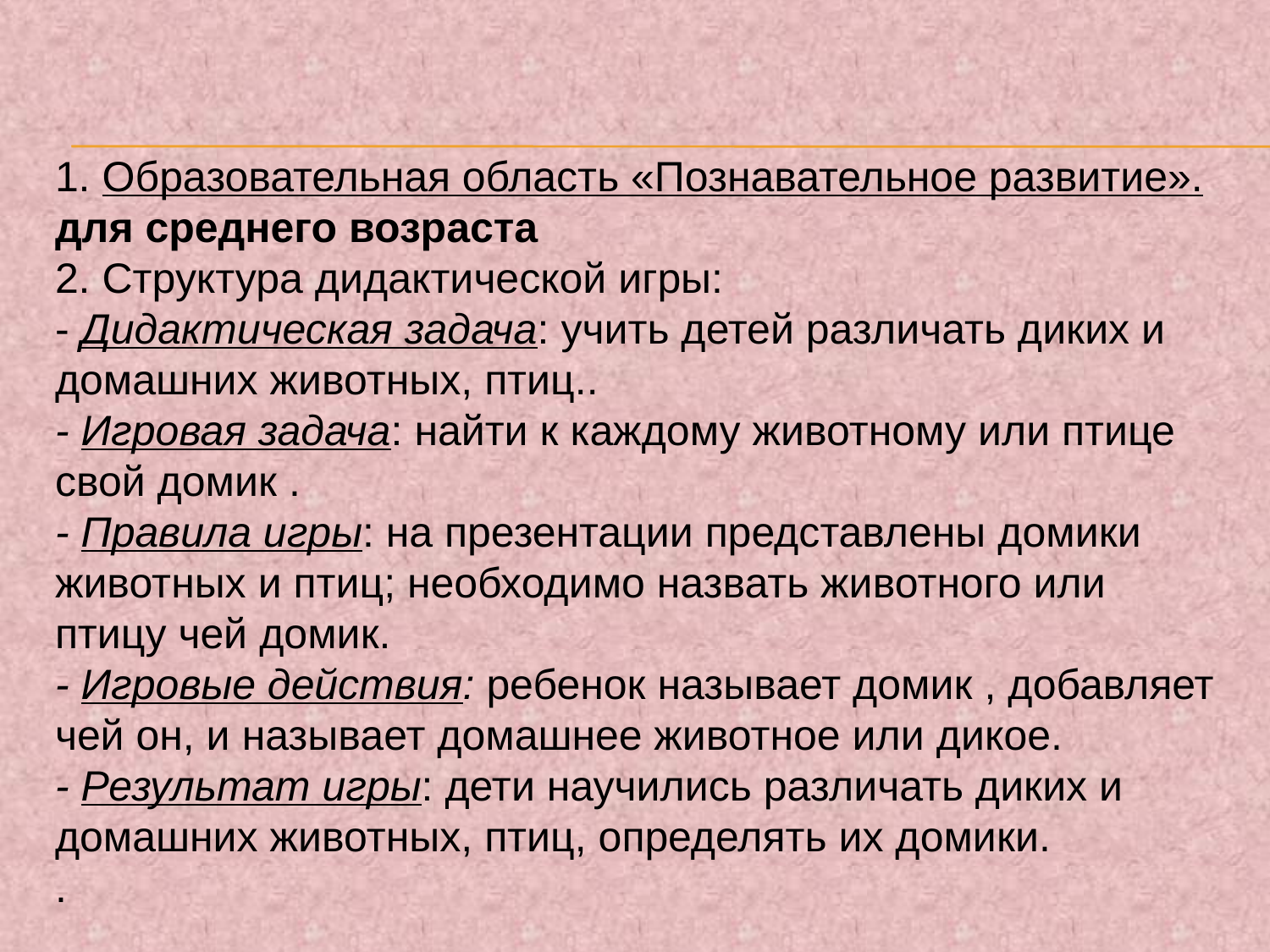

1. Образовательная область «Познавательное развитие». для среднего возраста
2. Структура дидактической игры:
- Дидактическая задача: учить детей различать диких и домашних животных, птиц..
- Игровая задача: найти к каждому животному или птице свой домик .
- Правила игры: на презентации представлены домики животных и птиц; необходимо назвать животного или птицу чей домик.
- Игровые действия: ребенок называет домик , добавляет чей он, и называет домашнее животное или дикое.
- Результат игры: дети научились различать диких и домашних животных, птиц, определять их домики.
.